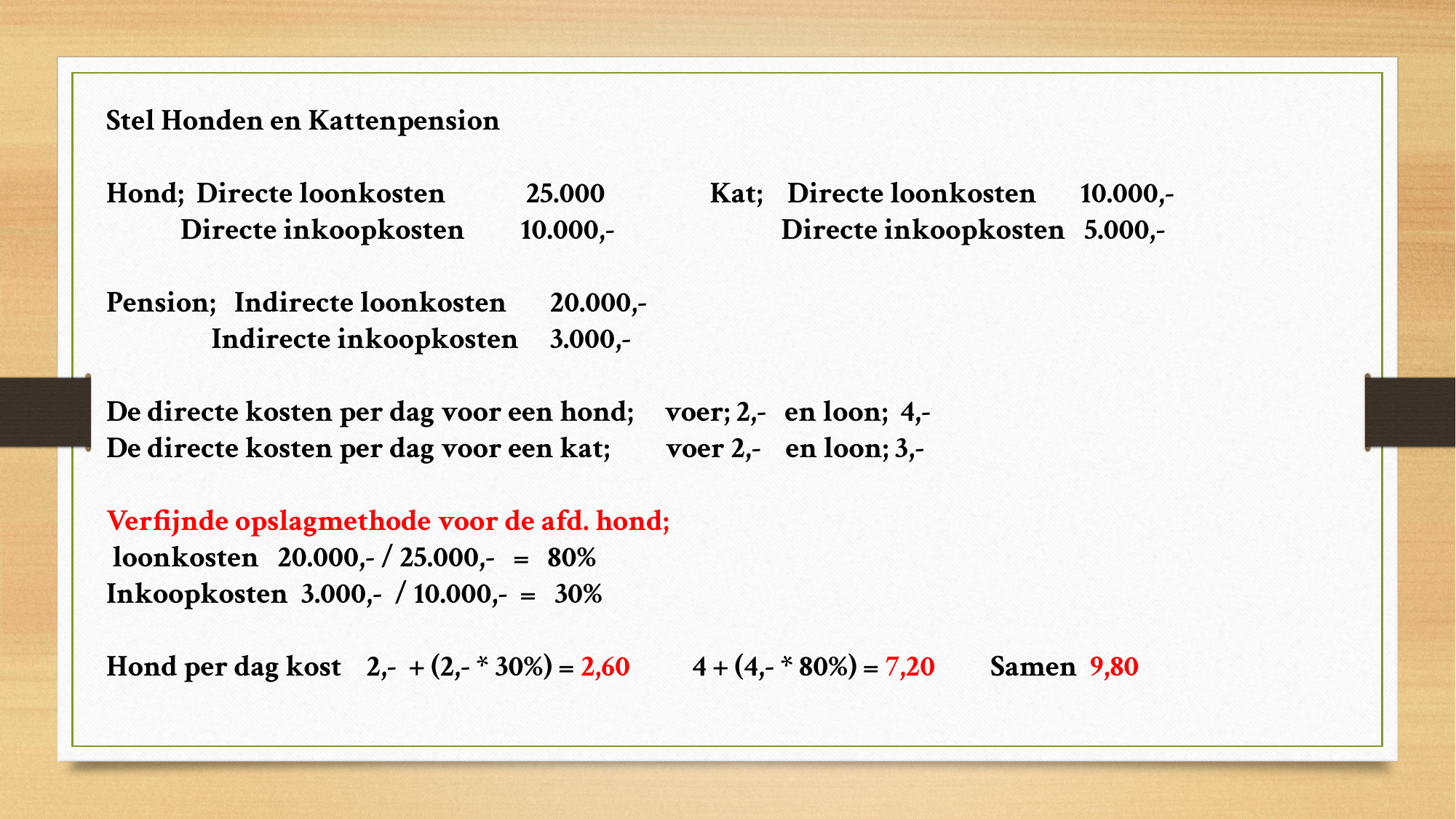

Stel Honden en Kattenpension

Hond;  Directe loonkosten             25.000                 Kat;    Directe loonkosten       10.000,-
            Directe inkoopkosten         10.000,-                           Directe inkoopkosten   5.000,-

Pension;   Indirecte loonkosten       20.000,-
                 Indirecte inkoopkosten     3.000,-

De directe kosten per dag voor een hond;     voer; 2,-   en loon;  4,-
De directe kosten per dag voor een kat;         voer 2,-    en loon; 3,-

Verfijnde opslagmethode voor de afd. hond;
 loonkosten   20.000,- / 25.000,-   =   80%
Inkoopkosten  3.000,-  / 10.000,-  =   30%

Hond per dag kost    2,-  + (2,- * 30%) = 2,60          4 + (4,- * 80%) = 7,20         Samen  9,80